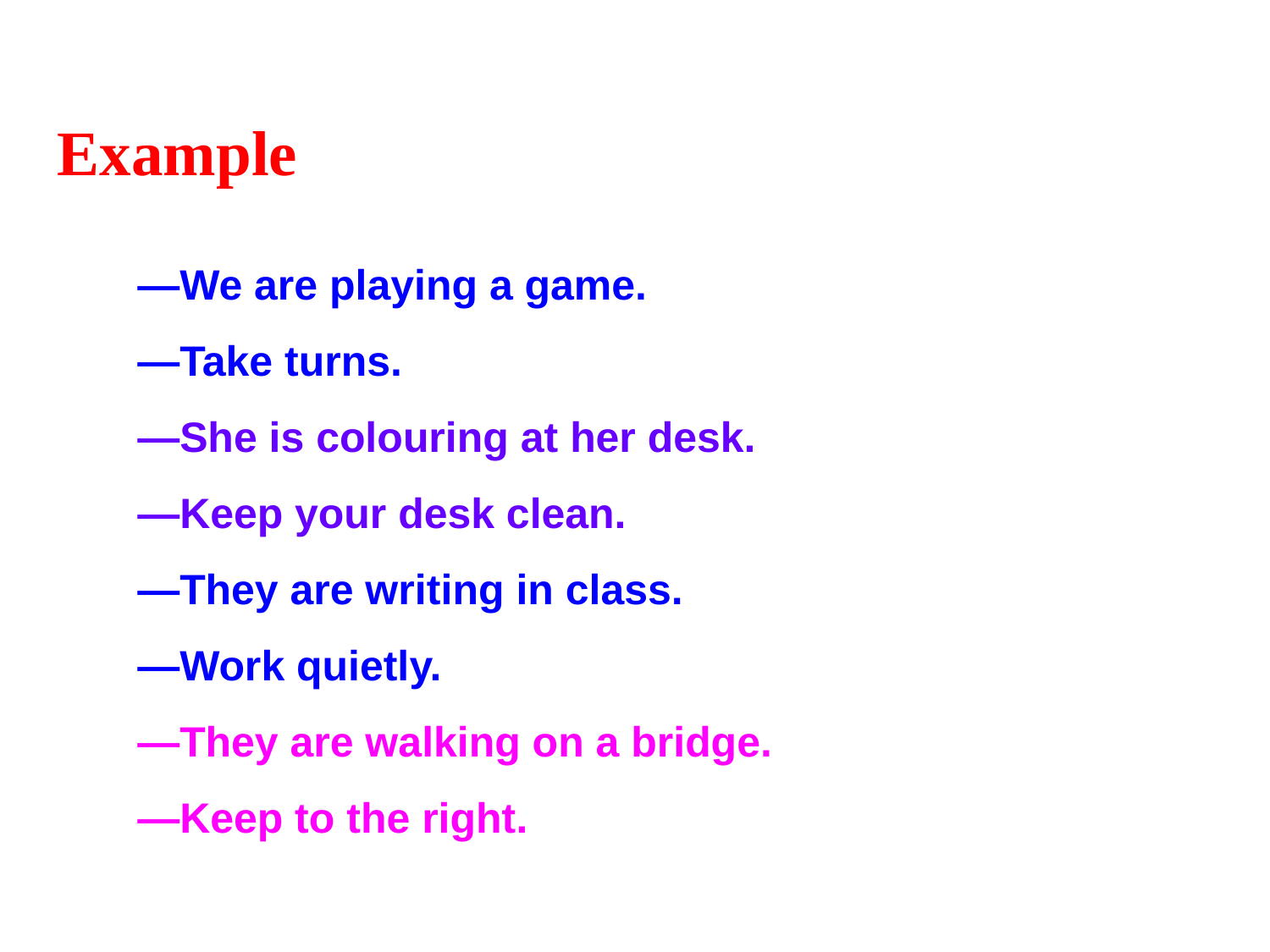

Example
—We are playing a game.
—Take turns.
—She is colouring at her desk.
—Keep your desk clean.
—They are writing in class.
—Work quietly.
—They are walking on a bridge.
—Keep to the right.